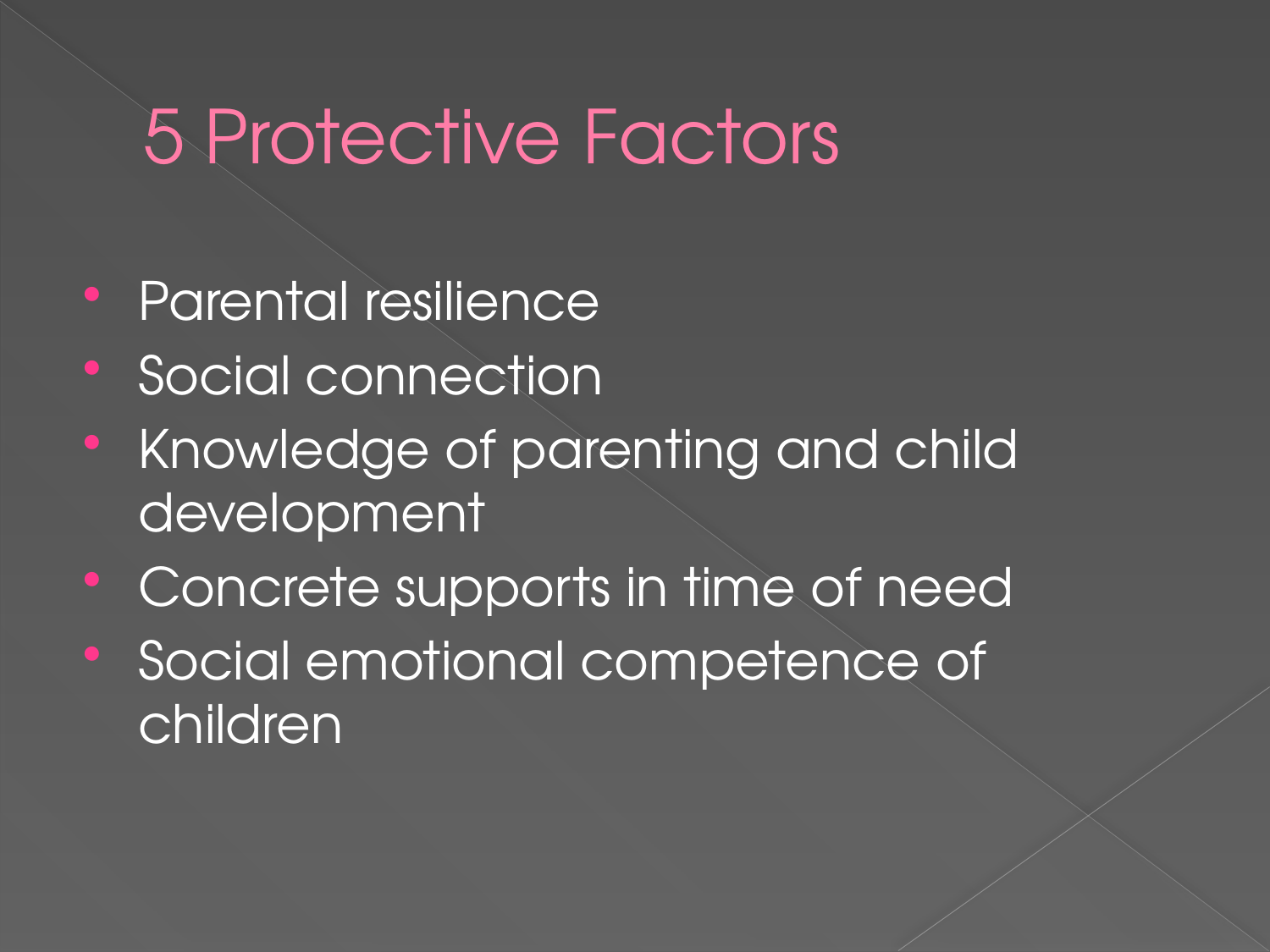

# 5 Protective Factors
Parental resilience
Social connection
Knowledge of parenting and child development
Concrete supports in time of need
Social emotional competence of children